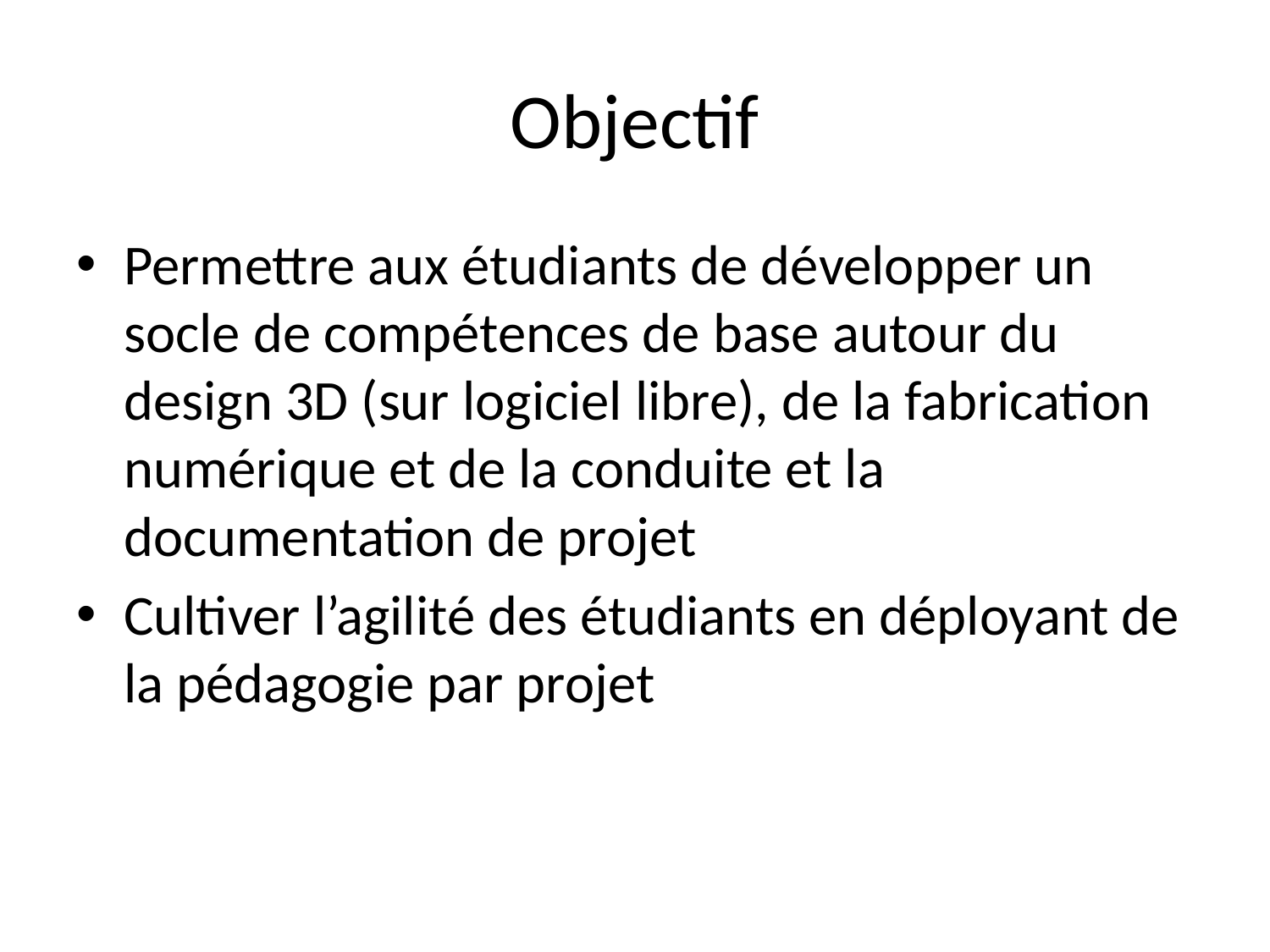

# Objectif
Permettre aux étudiants de développer un socle de compétences de base autour du design 3D (sur logiciel libre), de la fabrication numérique et de la conduite et la documentation de projet
Cultiver l’agilité des étudiants en déployant de la pédagogie par projet